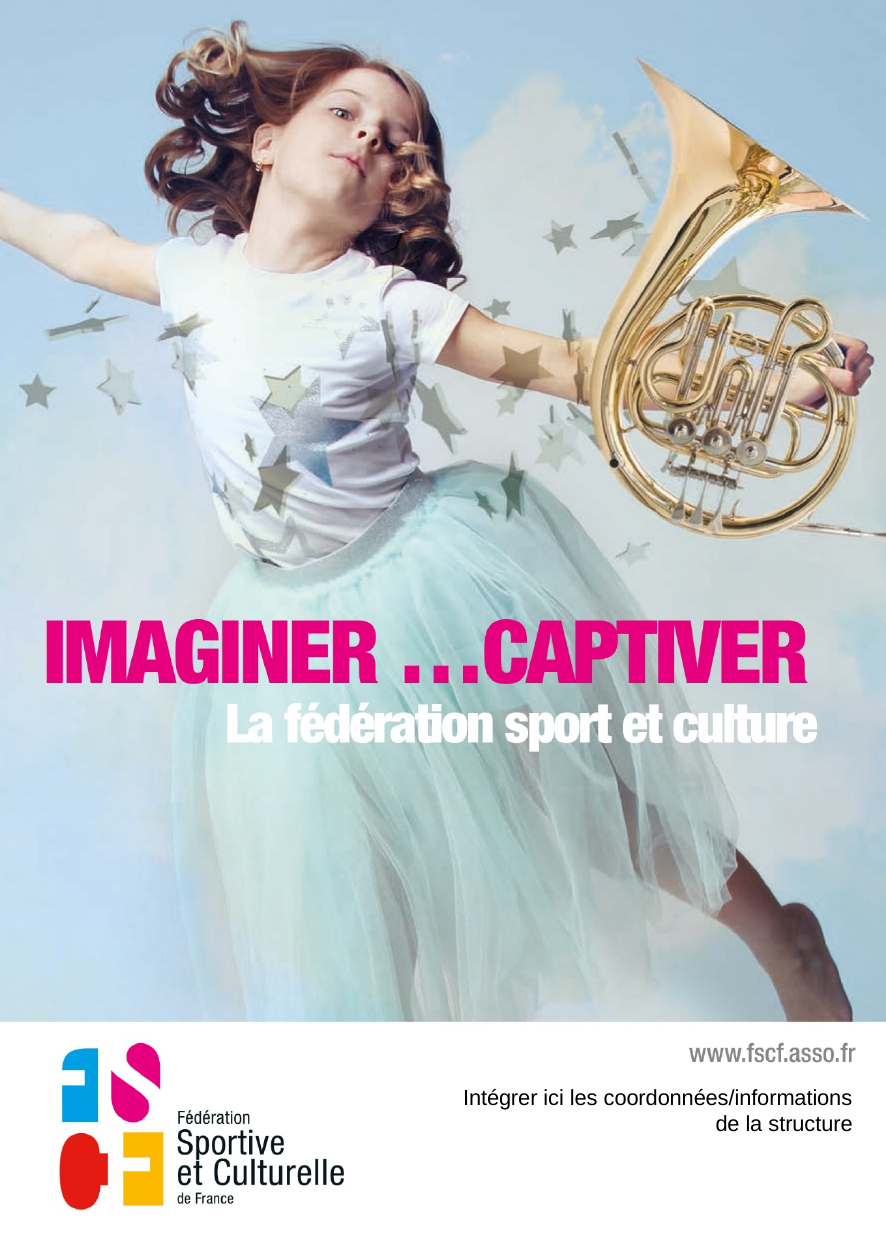

Intégrer ici les coordonnées/informations de la structure